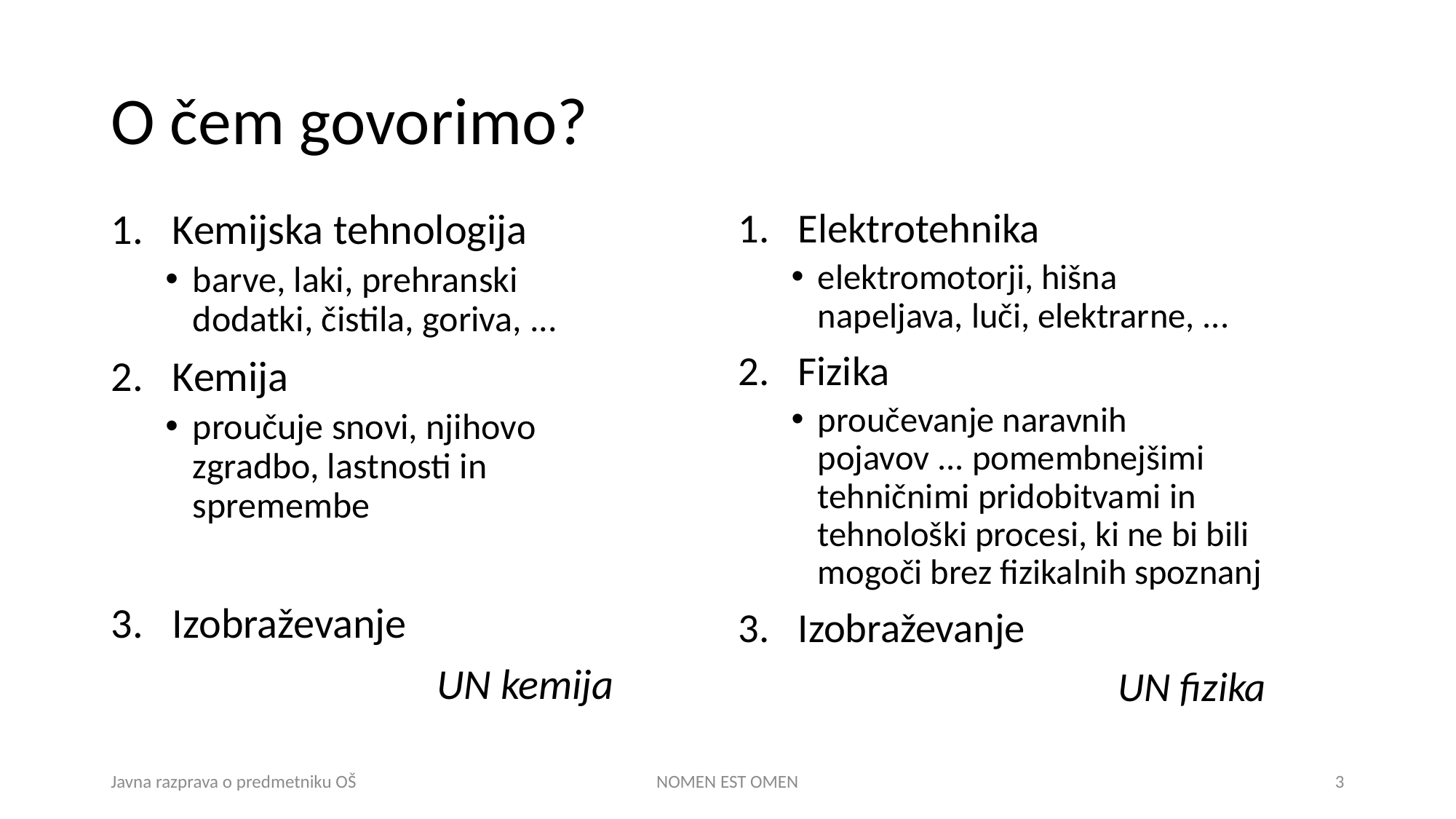

# O čem govorimo?
Kemijska tehnologija
barve, laki, prehranski dodatki, čistila, goriva, ...
Kemija
proučuje snovi, njihovo zgradbo, lastnosti in spremembe

Izobraževanje
UN kemija
Elektrotehnika
elektromotorji, hišna napeljava, luči, elektrarne, ...
Fizika
proučevanje naravnih pojavov ... pomembnejšimi tehničnimi pridobitvami in tehnološki procesi, ki ne bi bili mogoči brez fizikalnih spoznanj
Izobraževanje
UN fizika
Javna razprava o predmetniku OŠ
NOMEN EST OMEN
3